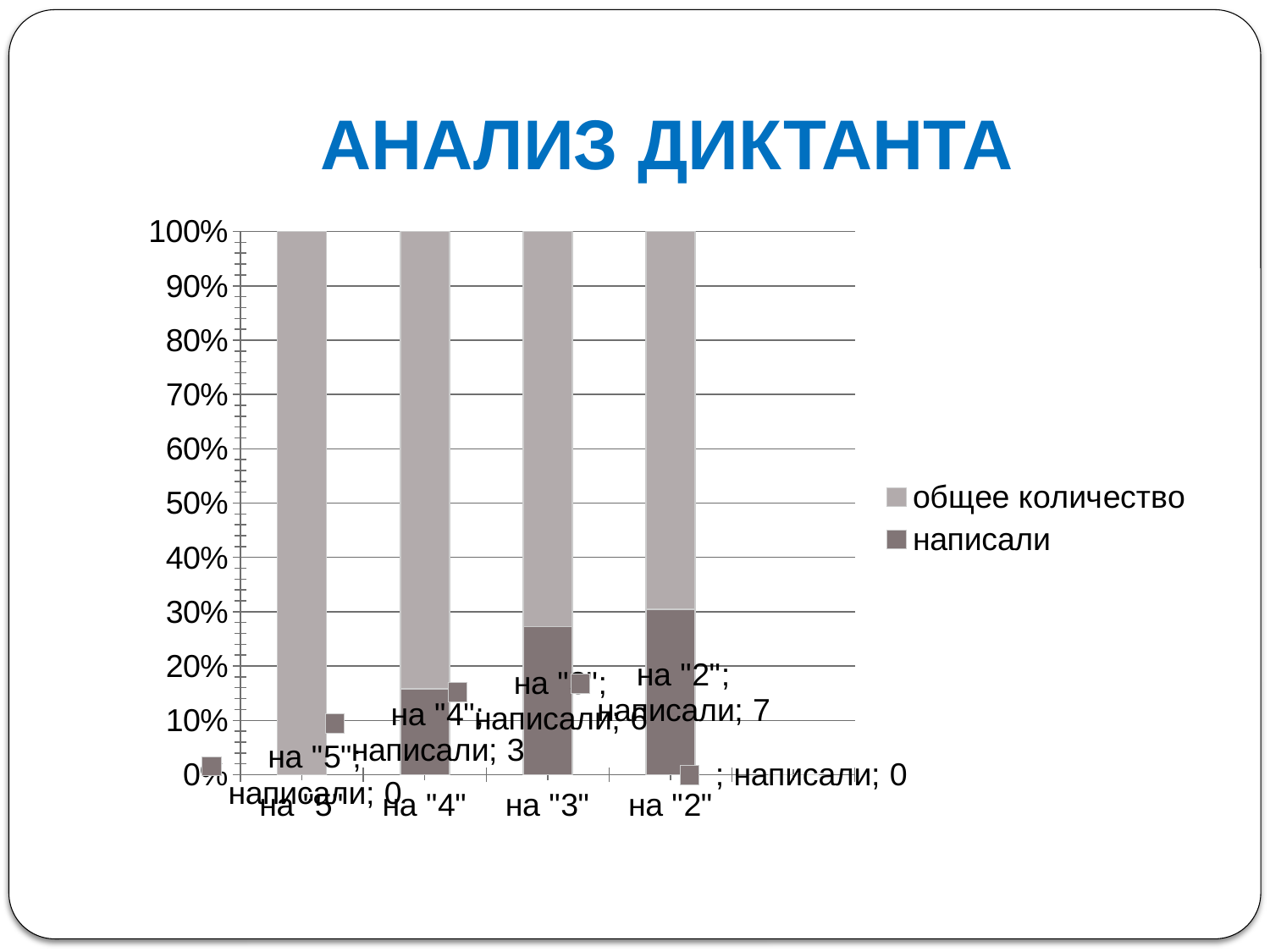

# АНАЛИЗ ДИКТАНТА

### Chart

| Category | написали | общее количество |
|---|---|---|
| на "5" | 0.0 | 16.0 |
| на "4" | 3.0 | 16.0 |
| на "3" | 6.0 | 16.0 |
| на "2" | 7.0 | 16.0 |
|   | None | None |